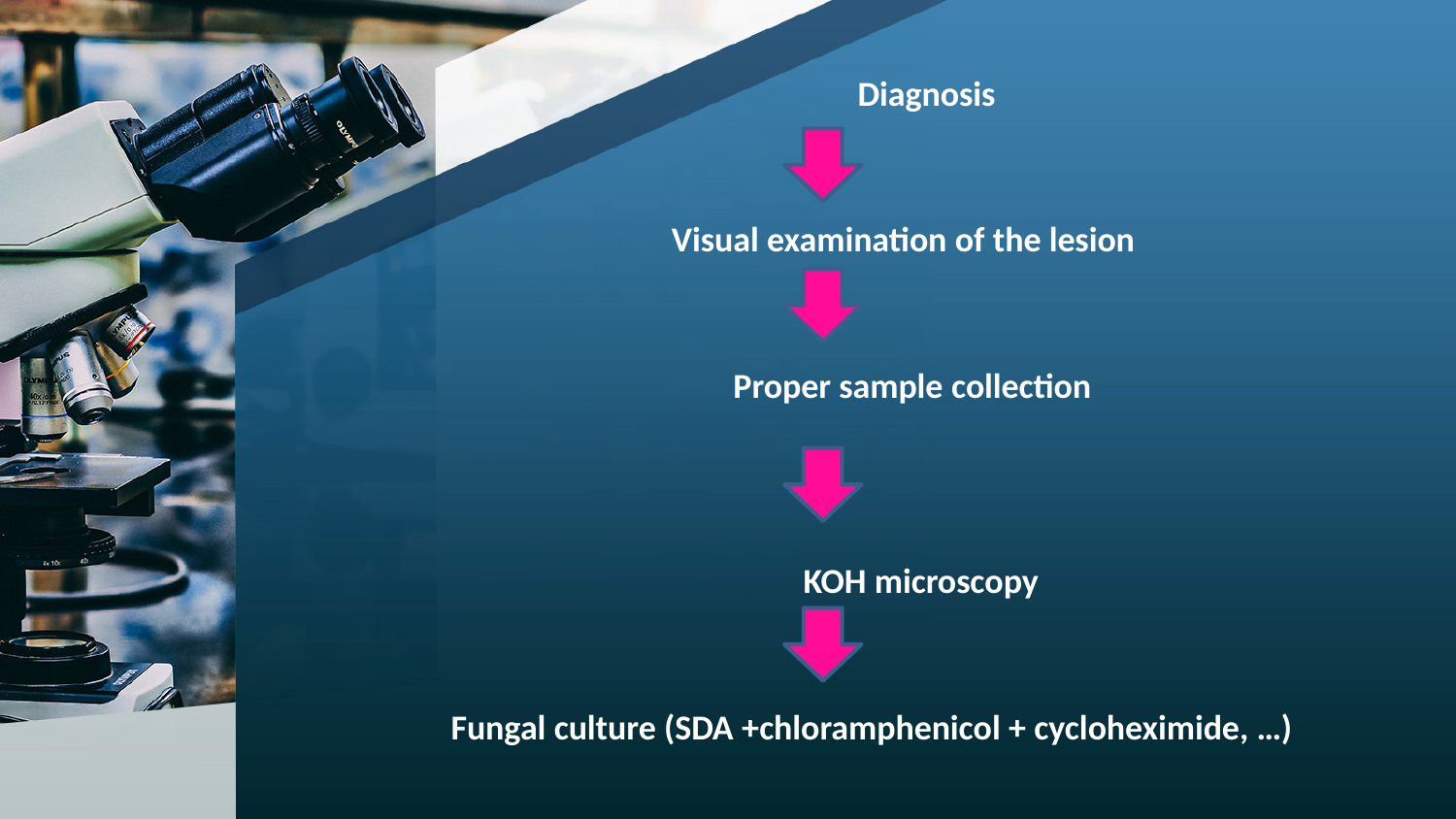

Diagnosis

Visual examination of the lesion

Proper sample collection

KOH microscopy

Fungal culture (SDA +chloramphenicol + cycloheximide, …)
#